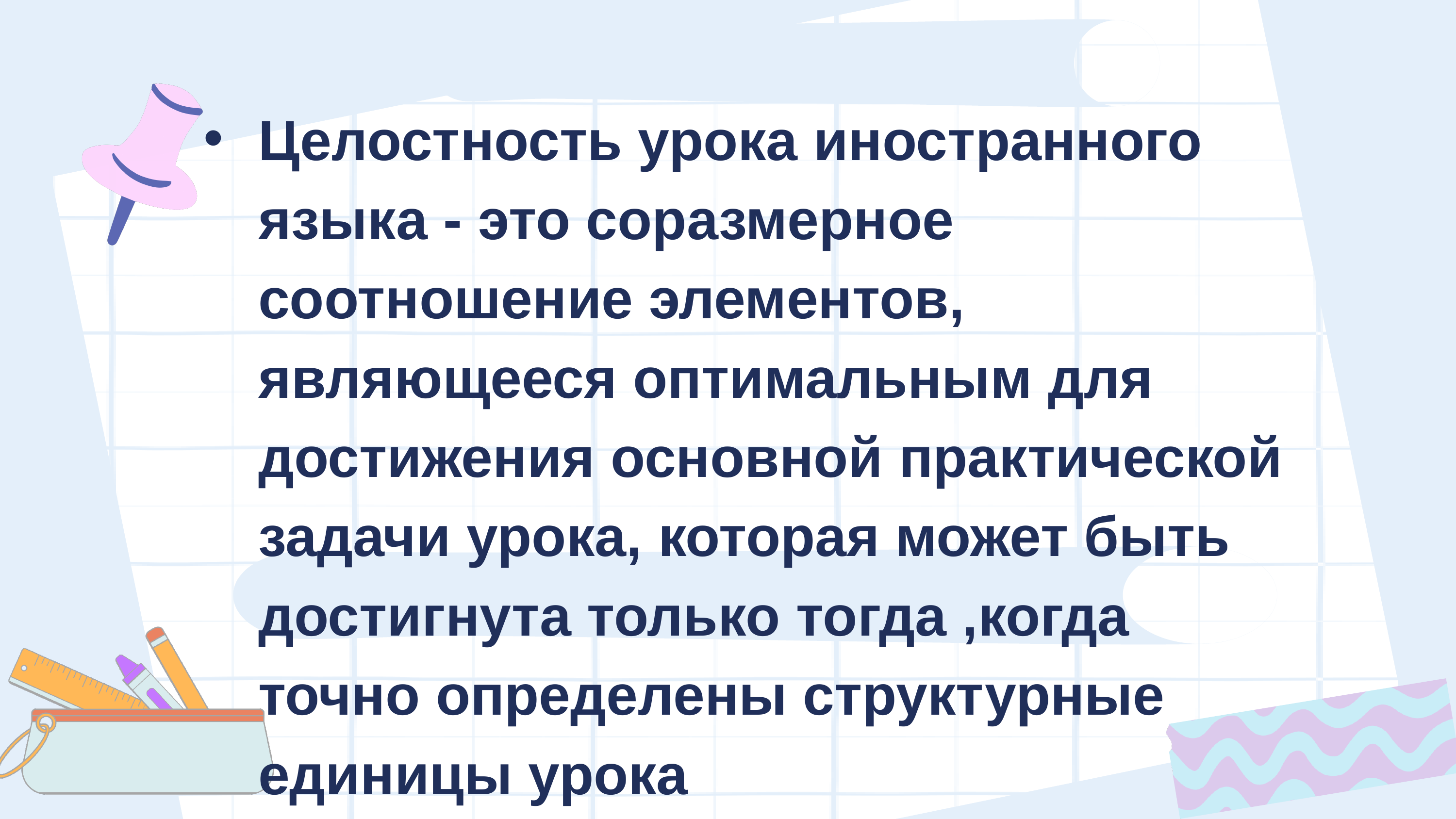

Целостность урока иностранного языка - это соразмерное соотношение элементов, являющееся оптимальным для достижения основной практической задачи урока, которая может быть достигнута только тогда ,когда точно определены структурные единицы урока